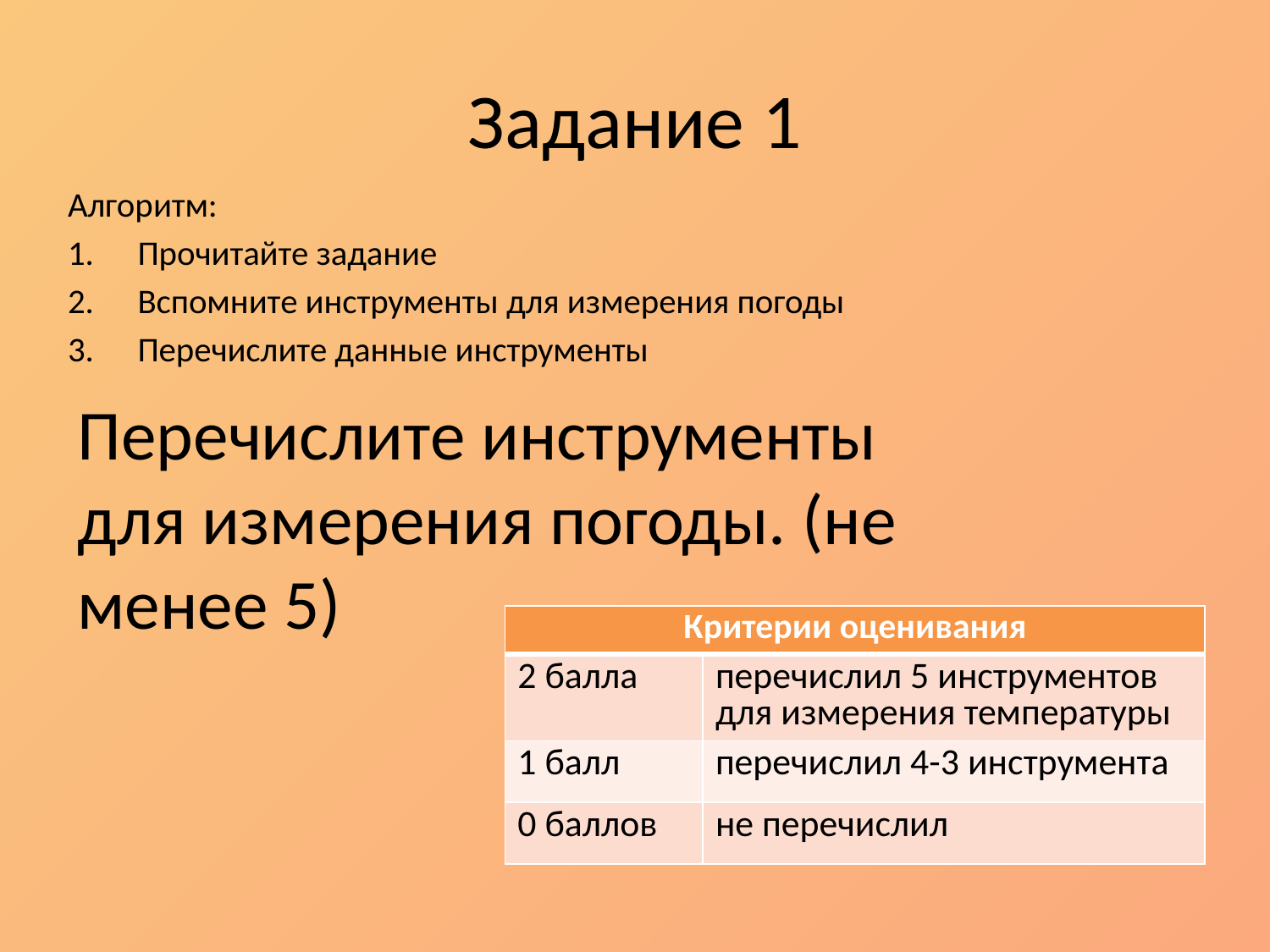

# Задание 1
Алгоритм:
Прочитайте задание
Вспомните инструменты для измерения погоды
Перечислите данные инструменты
Перечислите инструменты для измерения погоды. (не менее 5)

| Критерии оценивания |  |
| --- | --- |
| 2 балла | перечислил 5 инструментов для измерения температуры |
| 1 балл | перечислил 4-3 инструмента |
| 0 баллов | не перечислил |